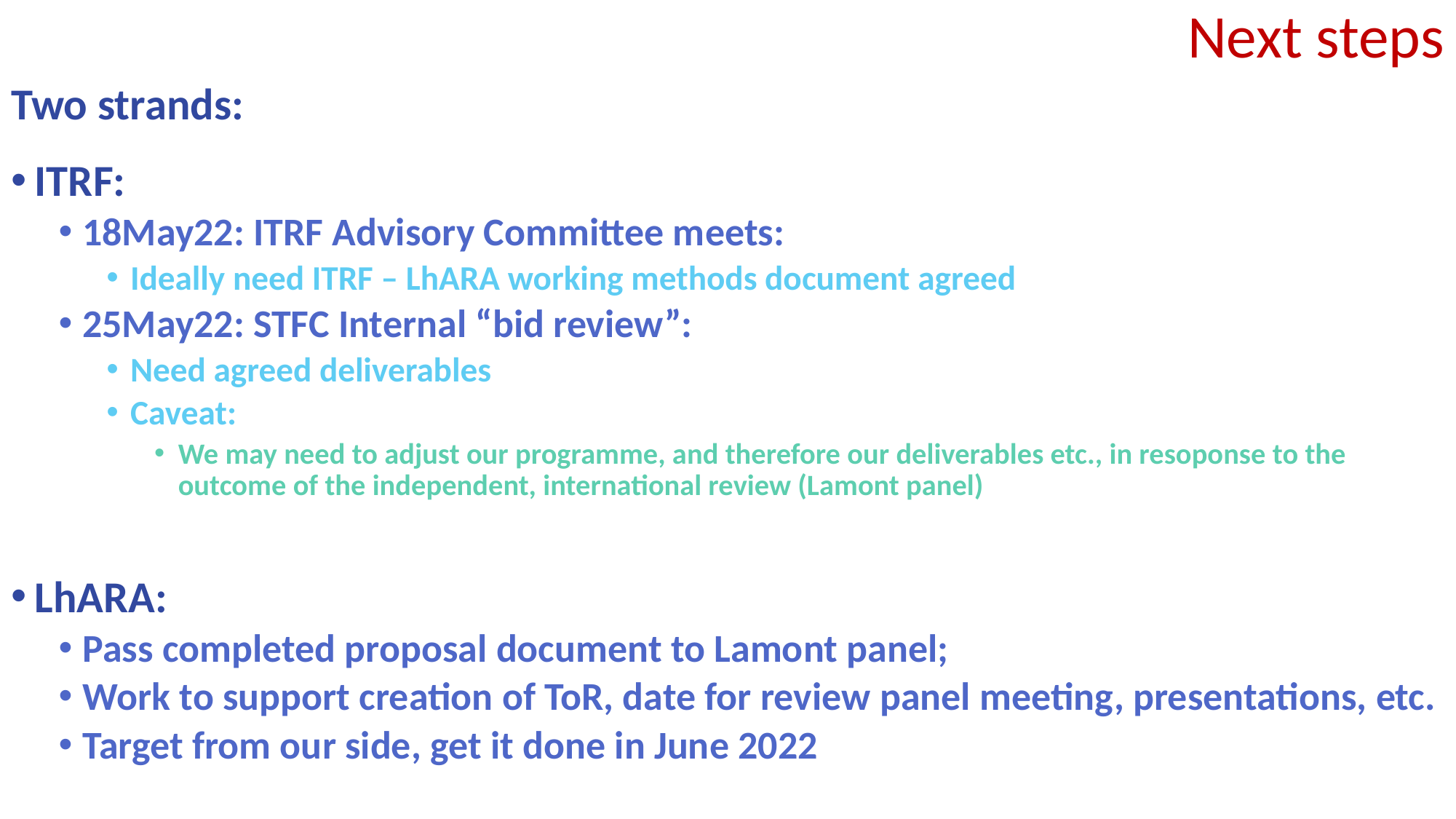

# Next steps
Two strands:

ITRF:
18May22: ITRF Advisory Committee meets:
Ideally need ITRF – LhARA working methods document agreed
25May22: STFC Internal “bid review”:
Need agreed deliverables
Caveat:
We may need to adjust our programme, and therefore our deliverables etc., in resoponse to the outcome of the independent, international review (Lamont panel)

LhARA:
Pass completed proposal document to Lamont panel;
Work to support creation of ToR, date for review panel meeting, presentations, etc.
Target from our side, get it done in June 2022